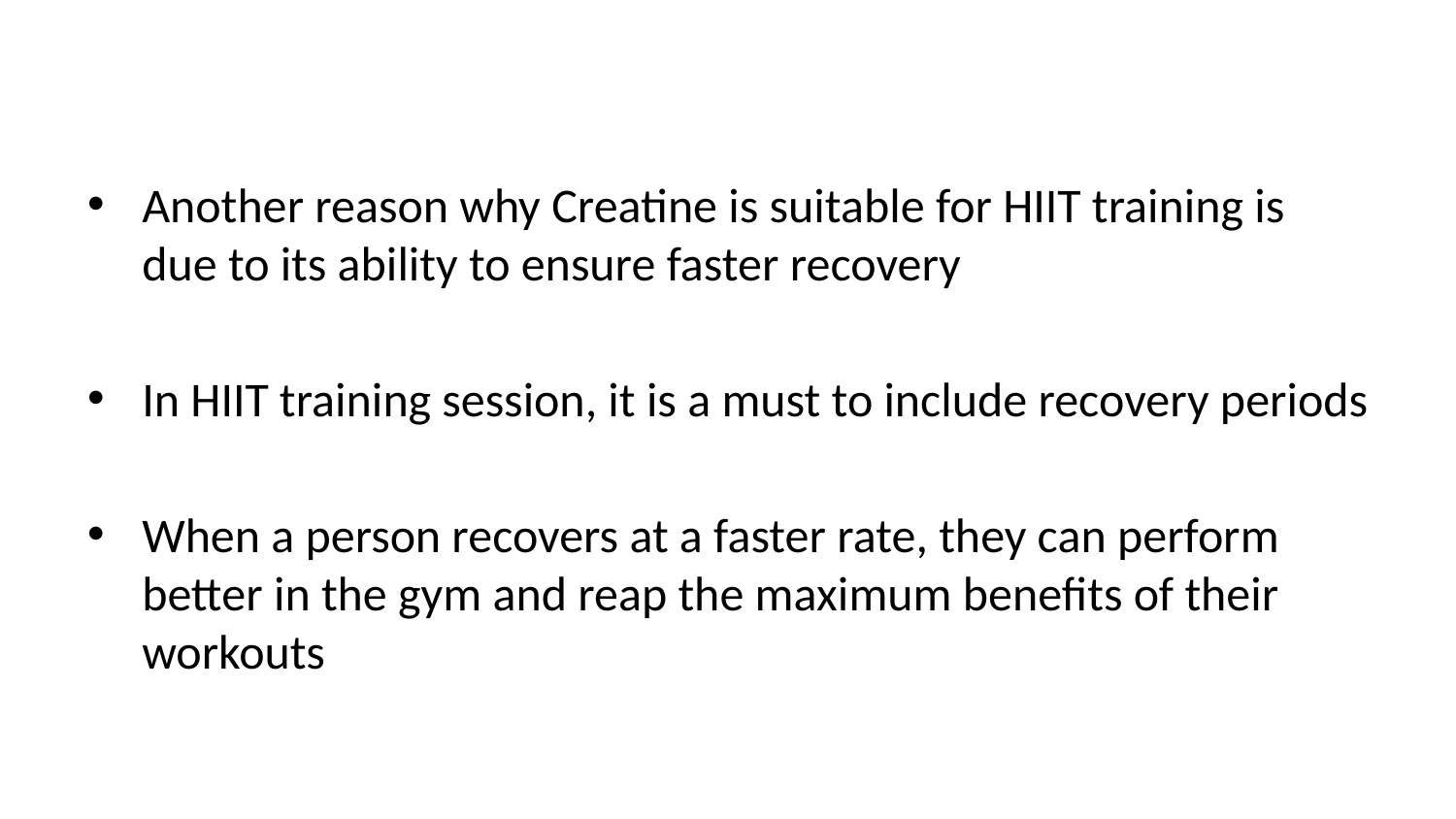

Another reason why Creatine is suitable for HIIT training is due to its ability to ensure faster recovery

In HIIT training session, it is a must to include recovery periods

When a person recovers at a faster rate, they can perform better in the gym and reap the maximum benefits of their workouts